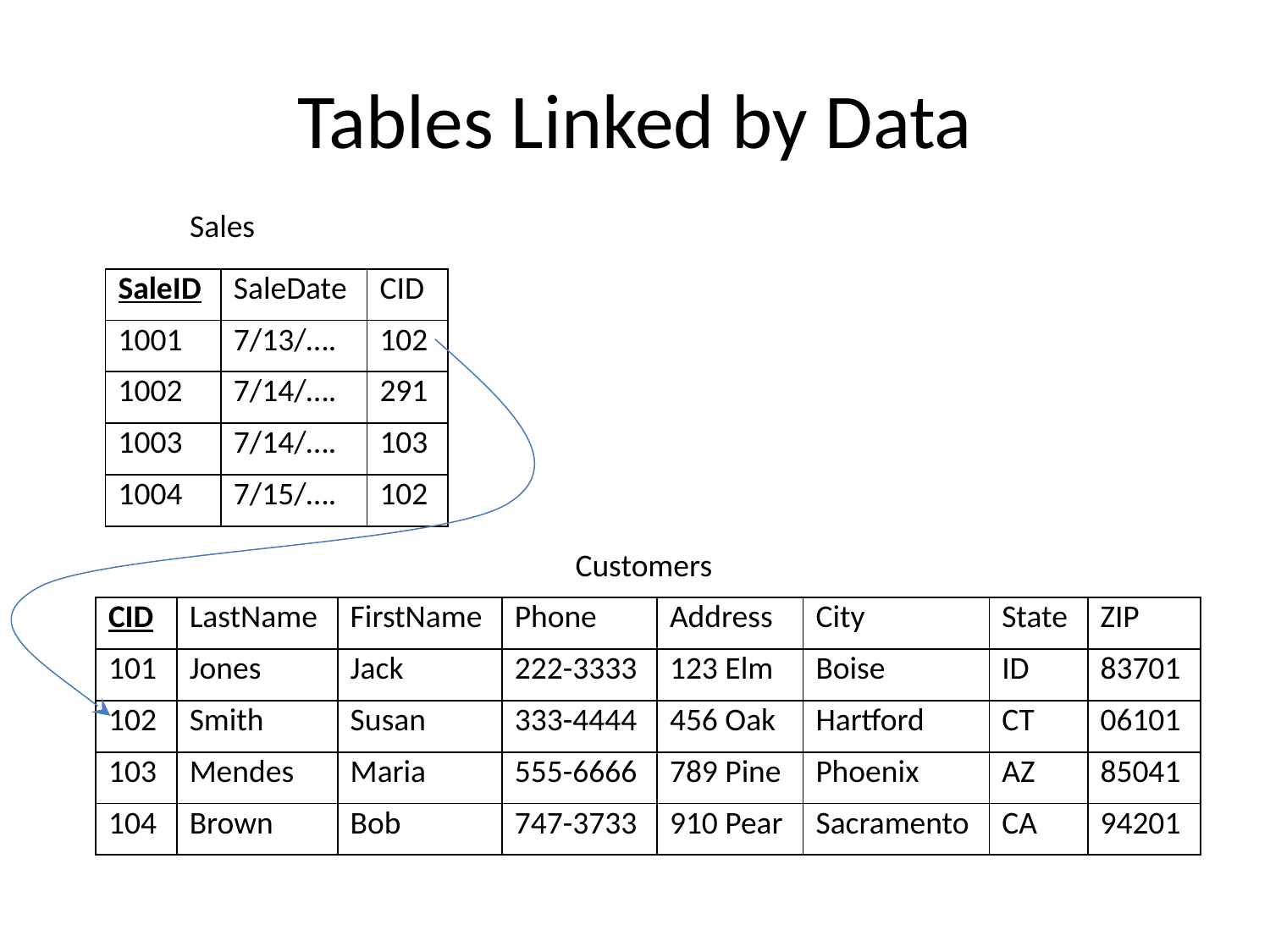

# Tables Linked by Data
Sales
| SaleID | SaleDate | CID |
| --- | --- | --- |
| 1001 | 7/13/…. | 102 |
| 1002 | 7/14/…. | 291 |
| 1003 | 7/14/…. | 103 |
| 1004 | 7/15/…. | 102 |

Customers
| CID | LastName | FirstName | Phone | Address | City | State | ZIP |
| --- | --- | --- | --- | --- | --- | --- | --- |
| 101 | Jones | Jack | 222-3333 | 123 Elm | Boise | ID | 83701 |
| 102 | Smith | Susan | 333-4444 | 456 Oak | Hartford | CT | 06101 |
| 103 | Mendes | Maria | 555-6666 | 789 Pine | Phoenix | AZ | 85041 |
| 104 | Brown | Bob | 747-3733 | 910 Pear | Sacramento | CA | 94201 |